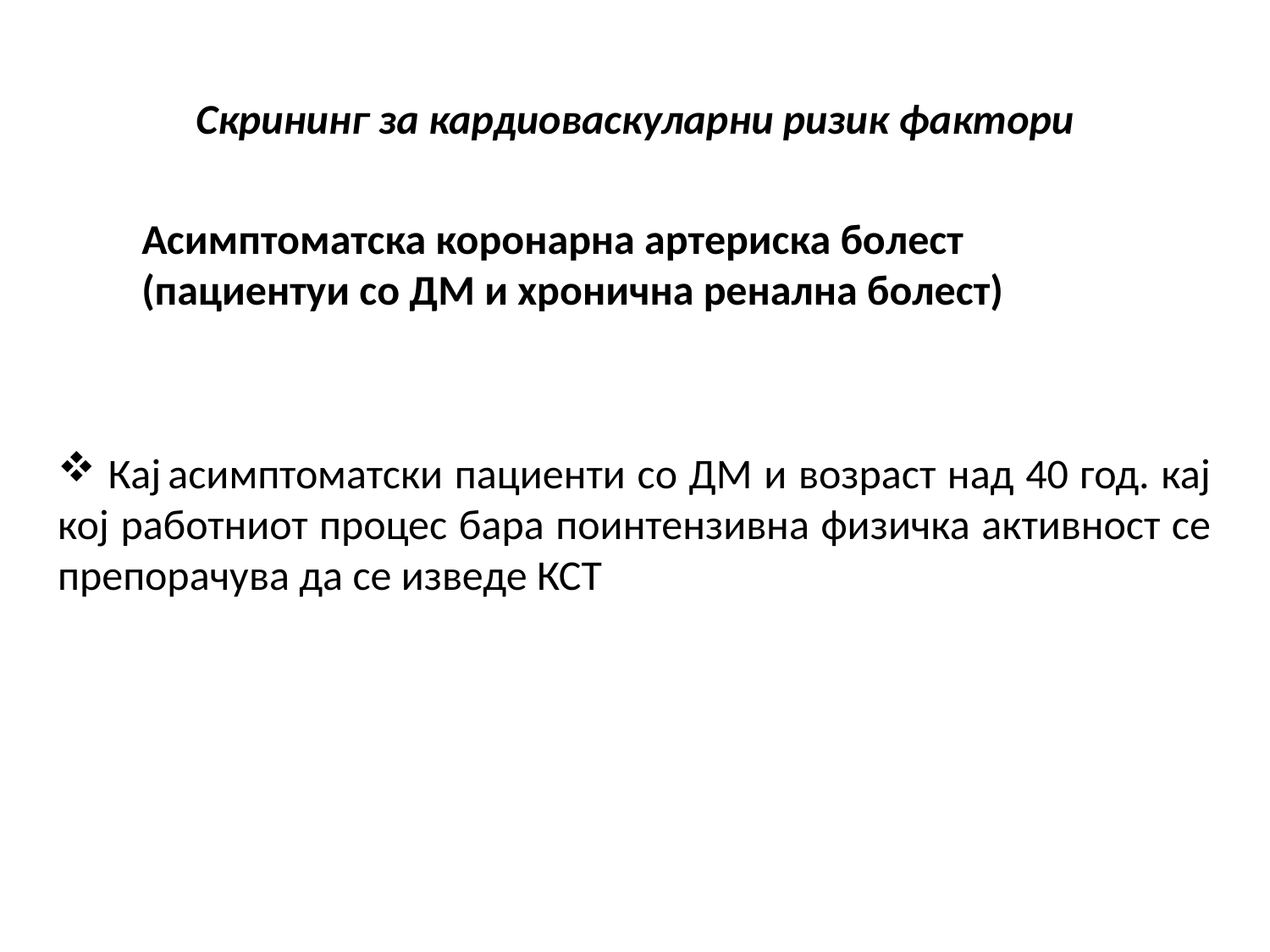

# Скрининг за кардиоваскуларни ризик фактори
Асимптоматска коронарна артериска болест
(пациентуи со ДМ и хронична ренална болест)
 Кај асимптоматски пациенти со ДМ и возраст над 40 год. кај кој работниот процес бара поинтензивна физичка активност се препорачува да се изведе КСТ